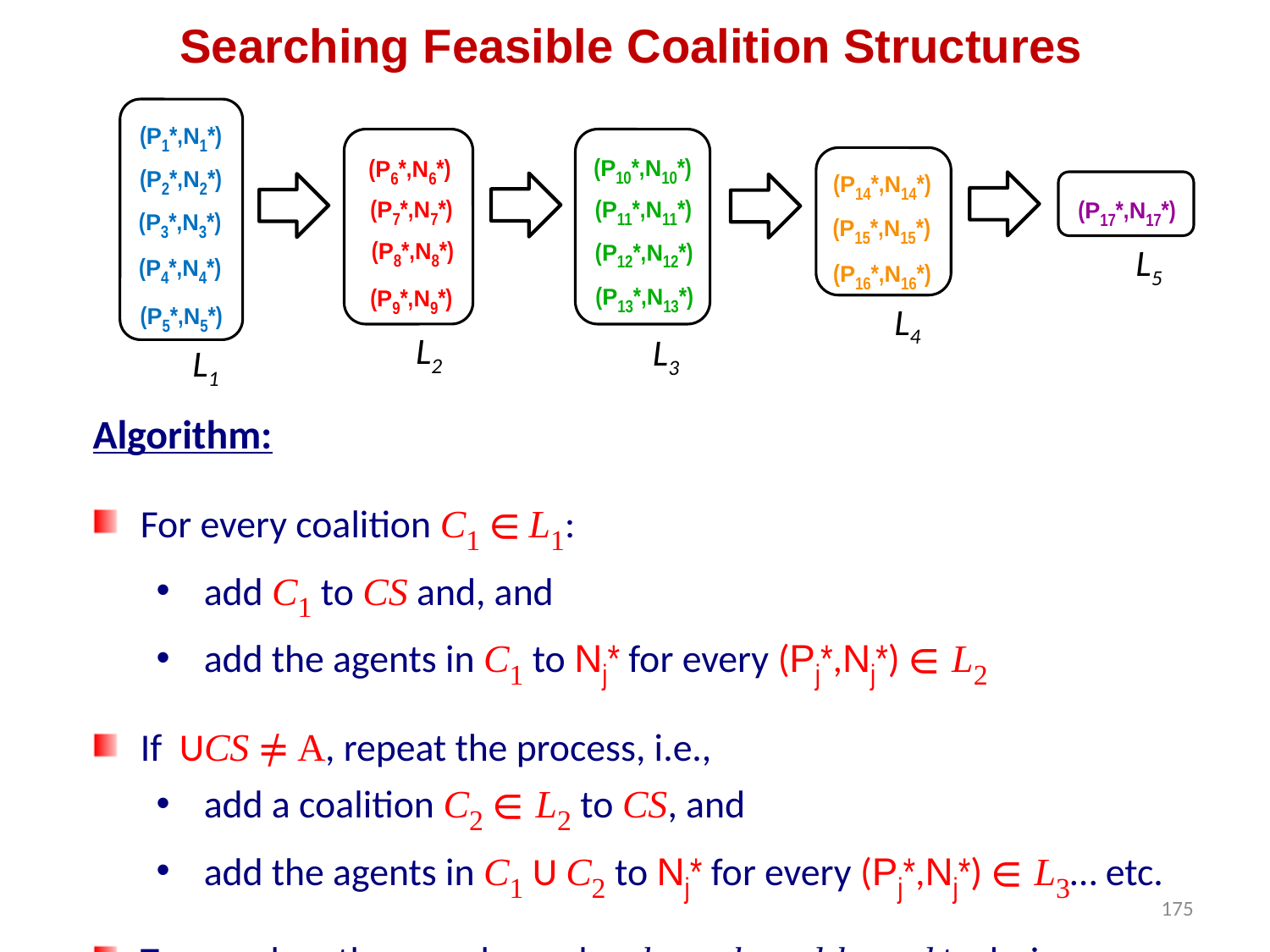

Searching Feasible Coalition Structures

(P1*,N1*)

(P10*,N10*)
(P6*,N6*)

(P2*,N2*)
(P14*,N14*)

(P7*,N7*)
(P11*,N11*)
(P17*,N17*)
(P3*,N3*)
(P15*,N15*)
(P8*,N8*)
(P12*,N12*)
L5
(P4*,N4*)
(P16*,N16*)
(P13*,N13*)
(P9*,N9*)
(P5*,N5*)
L4
L2
L3
L1
Algorithm:

For every coalition C1 ∈ L1:
add C1 to CS and, and
add the agents in C1 to Nj* for every (Pj*,Nj*) ∈ L2

If  UCS ≠ A, repeat the process, i.e.,
add a coalition C2 ∈ L2 to CS, and
add the agents in C1 U C2 to Nj* for every (Pj*,Nj*) ∈ L3… etc.

To speed up the search, apply a branch-and-bound technique.
175